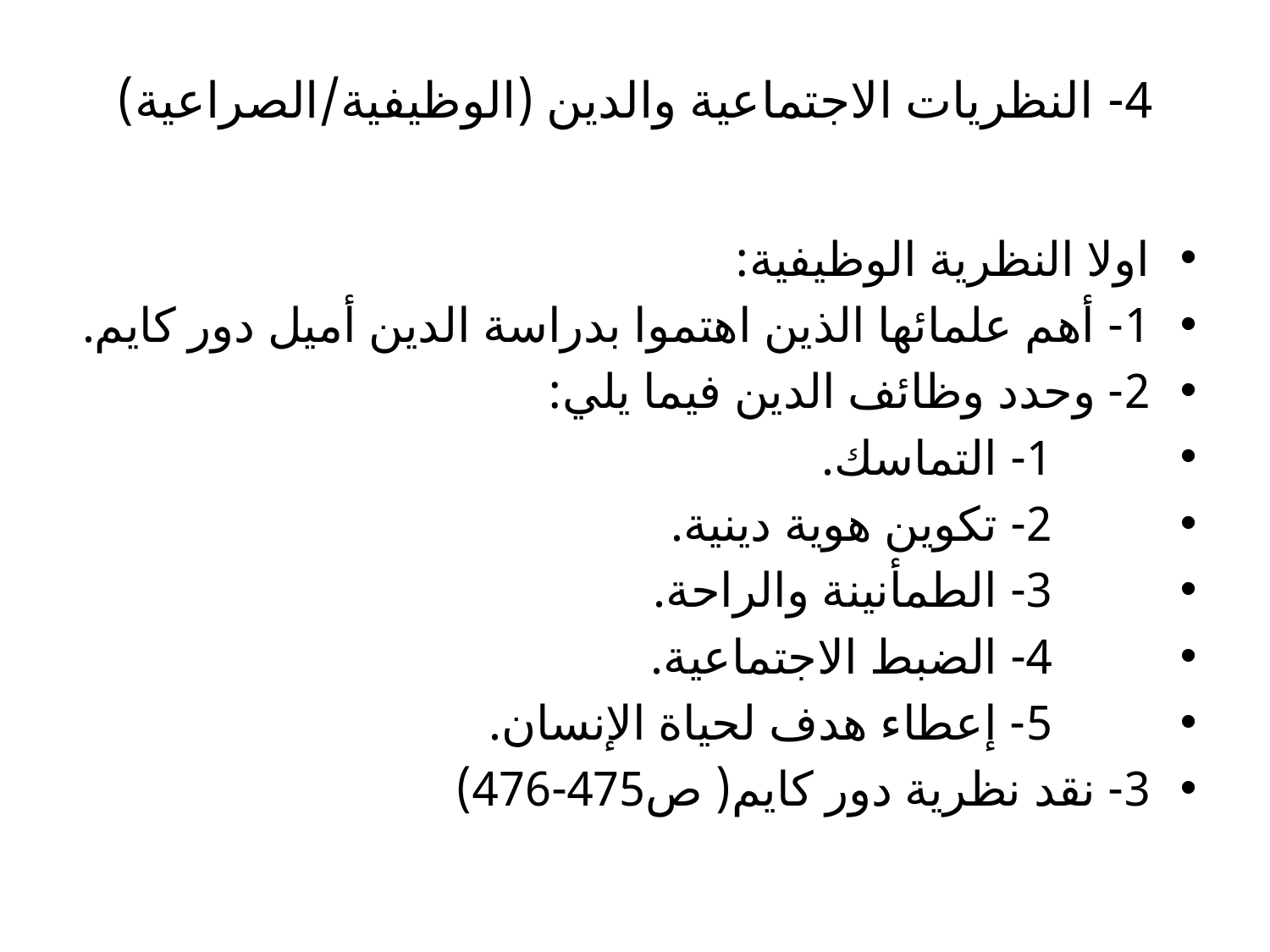

# 4- النظريات الاجتماعية والدين (الوظيفية/الصراعية)
اولا النظرية الوظيفية:
1- أهم علمائها الذين اهتموا بدراسة الدين أميل دور كايم.
2- وحدد وظائف الدين فيما يلي:
        1- التماسك.
        2- تكوين هوية دينية.
        3- الطمأنينة والراحة.
        4- الضبط الاجتماعية.
        5- إعطاء هدف لحياة الإنسان.
3- نقد نظرية دور كايم( ص475-476)